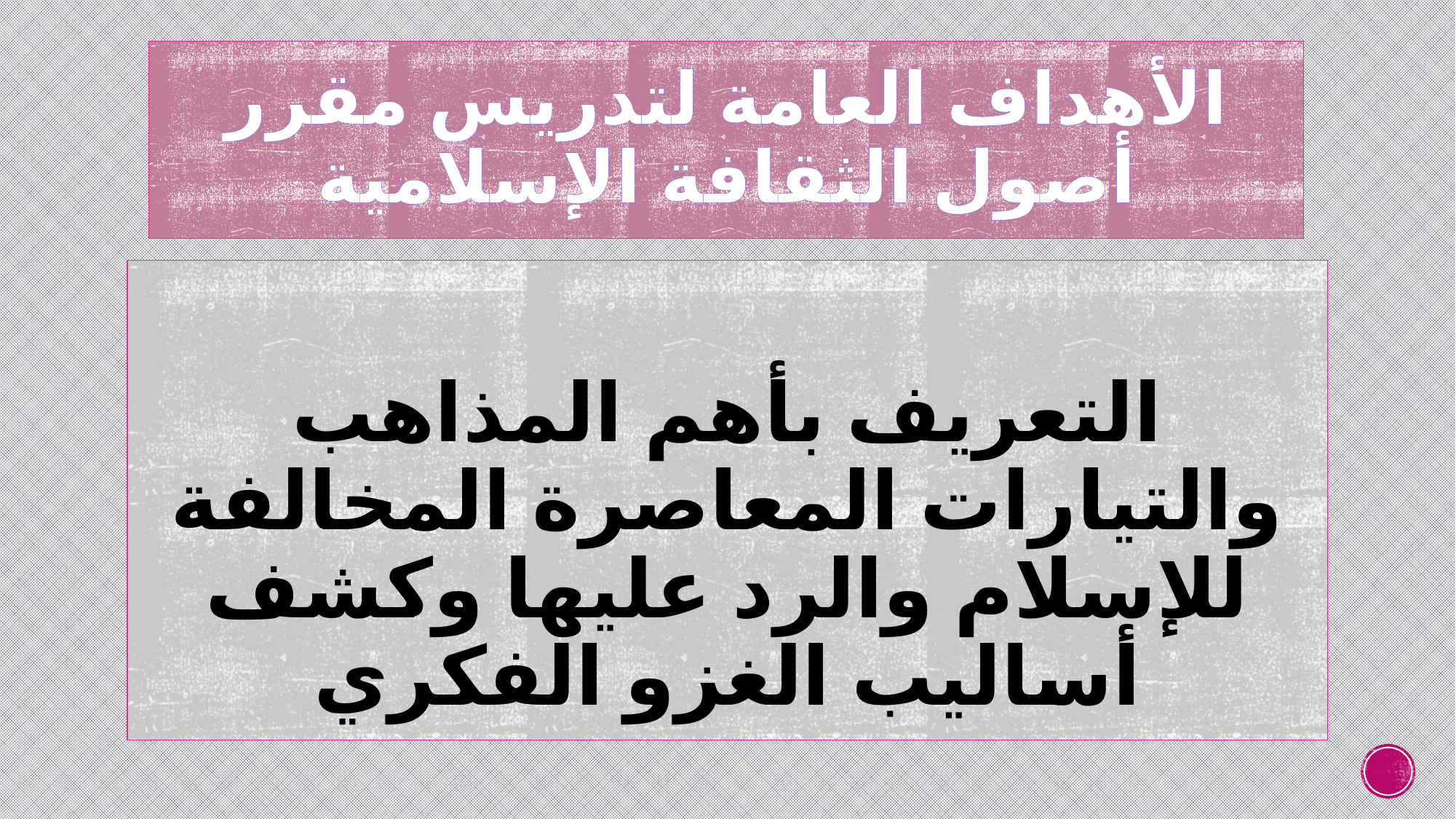

# الأهداف العامة لتدريس مقرر أصول الثقافة الإسلامية

التعريف بأهم المذاهب والتيارات المعاصرة المخالفة للإسلام والرد عليها وكشف أساليب الغزو الفكري